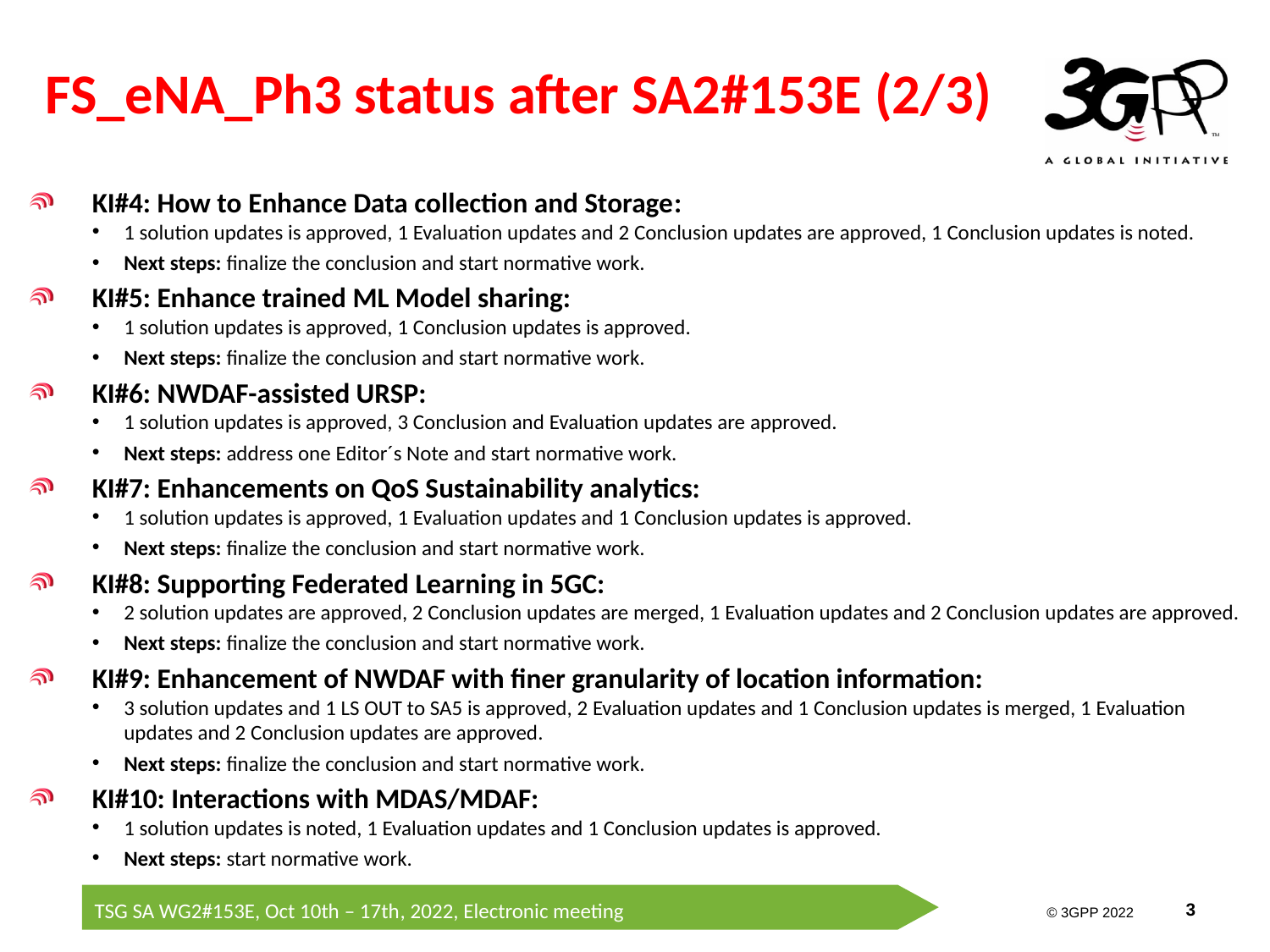

# FS_eNA_Ph3 status after SA2#153E (2/3)
KI#4: How to Enhance Data collection and Storage:
1 solution updates is approved, 1 Evaluation updates and 2 Conclusion updates are approved, 1 Conclusion updates is noted.
Next steps: finalize the conclusion and start normative work.
KI#5: Enhance trained ML Model sharing:
1 solution updates is approved, 1 Conclusion updates is approved.
Next steps: finalize the conclusion and start normative work.
KI#6: NWDAF-assisted URSP:
1 solution updates is approved, 3 Conclusion and Evaluation updates are approved.
Next steps: address one Editor´s Note and start normative work.
KI#7: Enhancements on QoS Sustainability analytics:
1 solution updates is approved, 1 Evaluation updates and 1 Conclusion updates is approved.
Next steps: finalize the conclusion and start normative work.
KI#8: Supporting Federated Learning in 5GC:
2 solution updates are approved, 2 Conclusion updates are merged, 1 Evaluation updates and 2 Conclusion updates are approved.
Next steps: finalize the conclusion and start normative work.
KI#9: Enhancement of NWDAF with finer granularity of location information:
3 solution updates and 1 LS OUT to SA5 is approved, 2 Evaluation updates and 1 Conclusion updates is merged, 1 Evaluation updates and 2 Conclusion updates are approved.
Next steps: finalize the conclusion and start normative work.
KI#10: Interactions with MDAS/MDAF:
1 solution updates is noted, 1 Evaluation updates and 1 Conclusion updates is approved.
Next steps: start normative work.